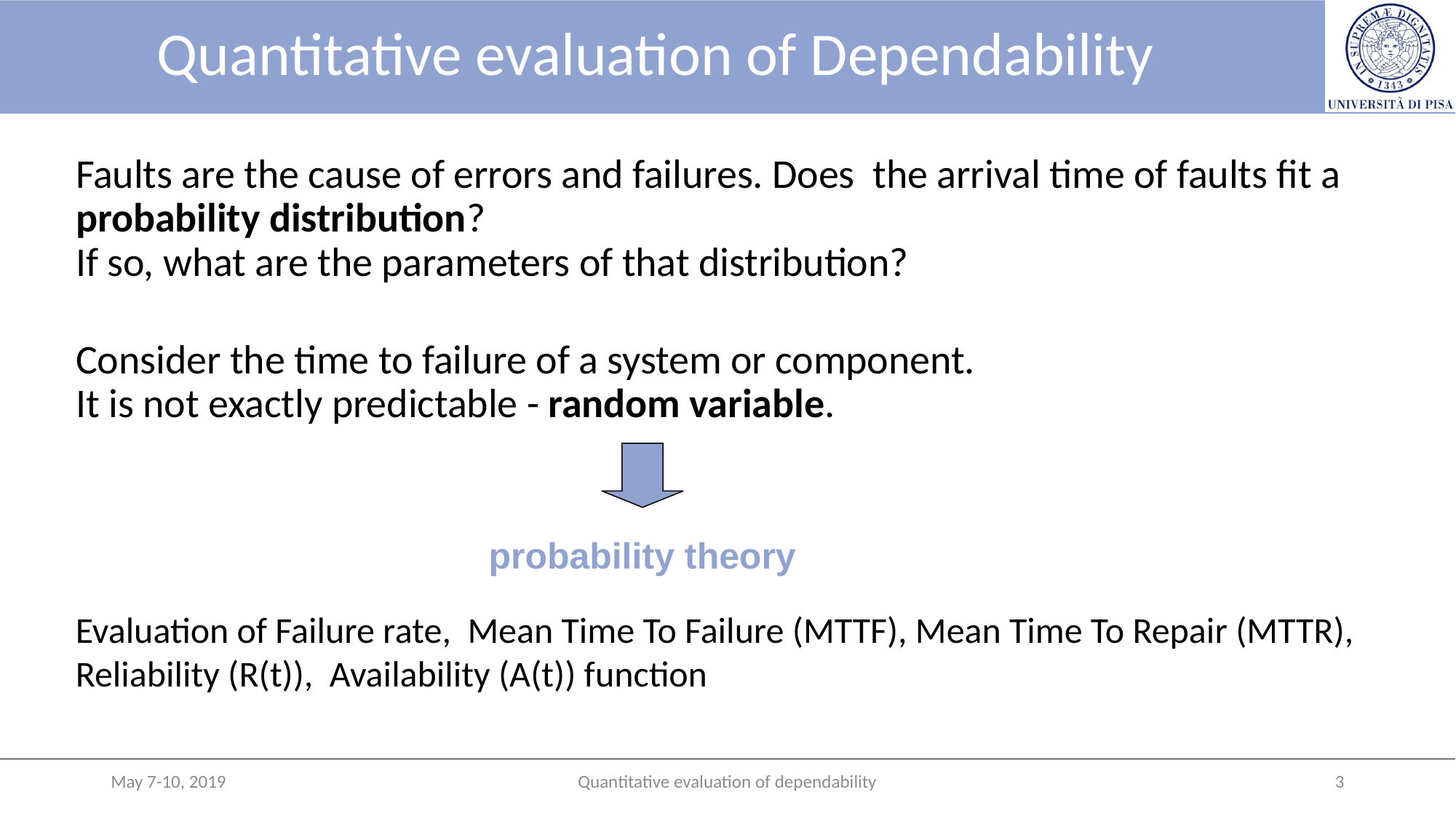

# Quantitative evaluation of Dependability
Faults are the cause of errors and failures. Does  the arrival time of faults fit a probability distribution?
If so, what are the parameters of that distribution?

Consider the time to failure of a system or component.
It is not exactly predictable - random variable.

probability theory
Evaluation of Failure rate,  Mean Time To Failure (MTTF), Mean Time To Repair (MTTR),   Reliability (R(t)),  Availability (A(t)) function
May 7-10, 2019
Quantitative evaluation of dependability
3